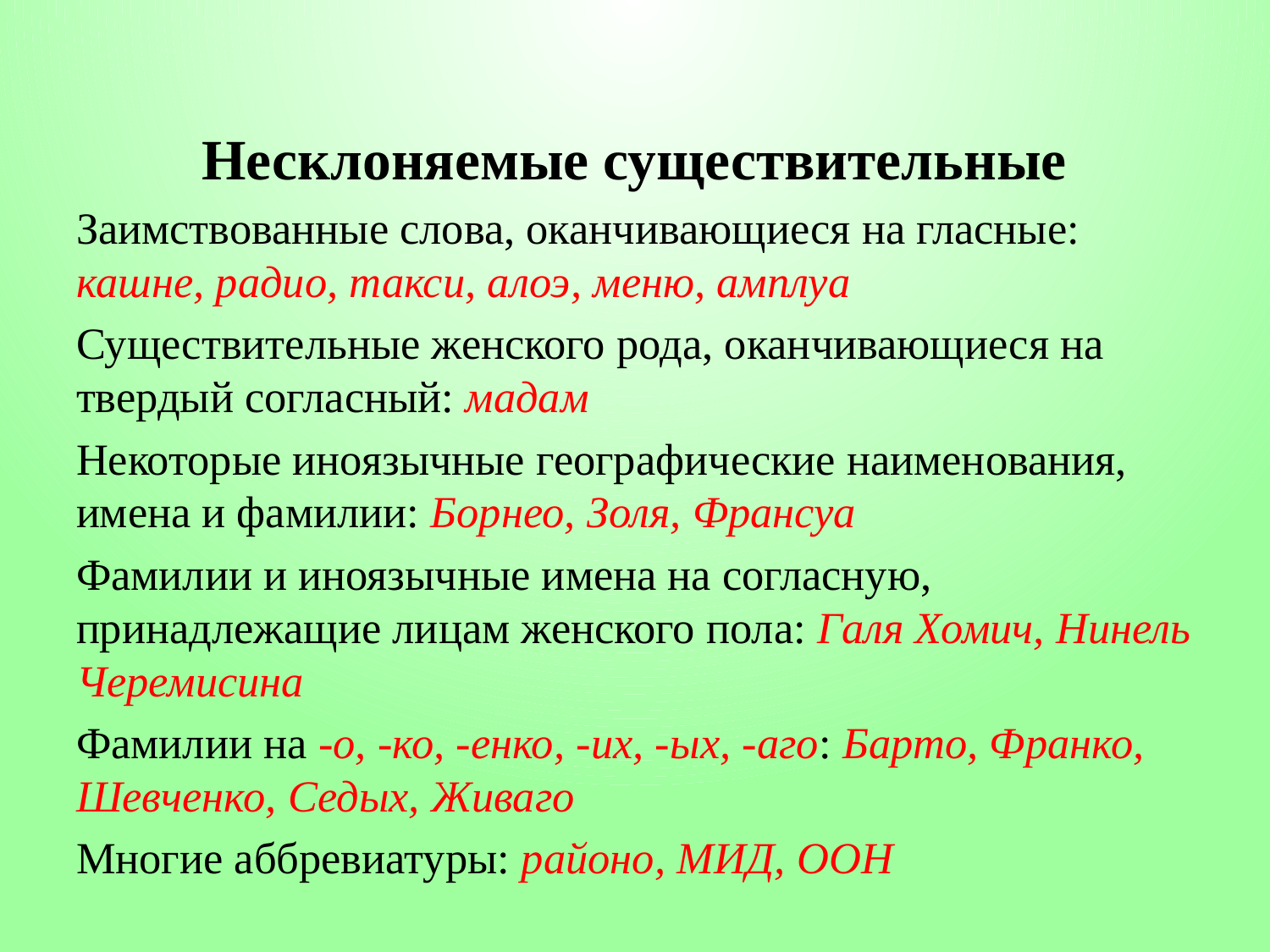

Несклоняемые существительные
Заимствованные слова, оканчивающиеся на гласные: кашне, радио, такси, алоэ, меню, амплуа
Существительные женского рода, оканчивающиеся на твердый согласный: мадам
Некоторые иноязычные географические наименования, имена и фамилии: Борнео, Золя, Франсуа
Фамилии и иноязычные имена на согласную, принадлежащие лицам женского пола: Галя Хомич, Нинель Черемисина
Фамилии на -о, -ко, -енко, -их, -ых, -аго: Барто, Франко, Шевченко, Седых, Живаго
Многие аббревиатуры: районо, МИД, ООН